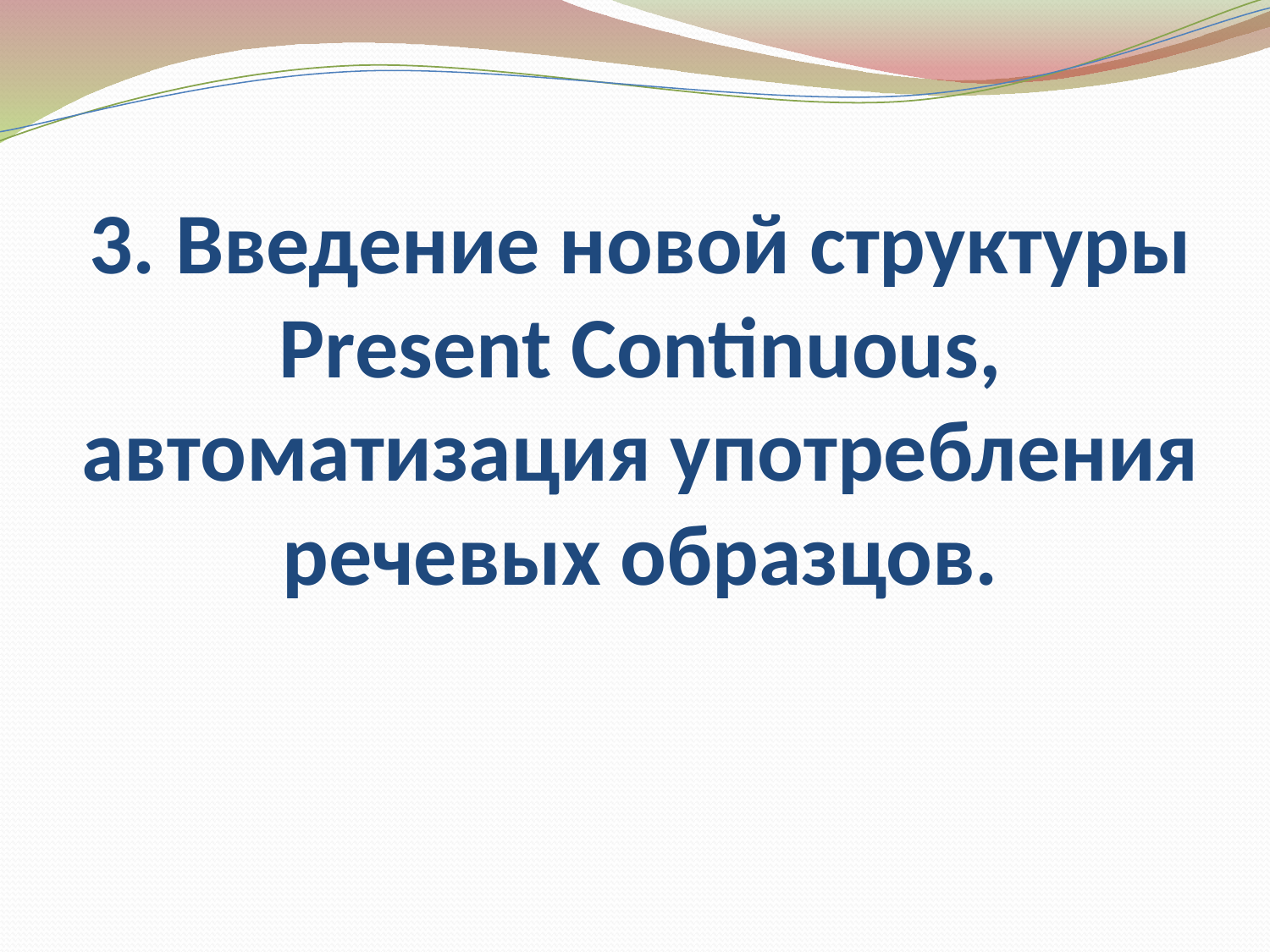

# 3. Введение новой структуры Present Continuous, автоматизация употребления речевых образцов.